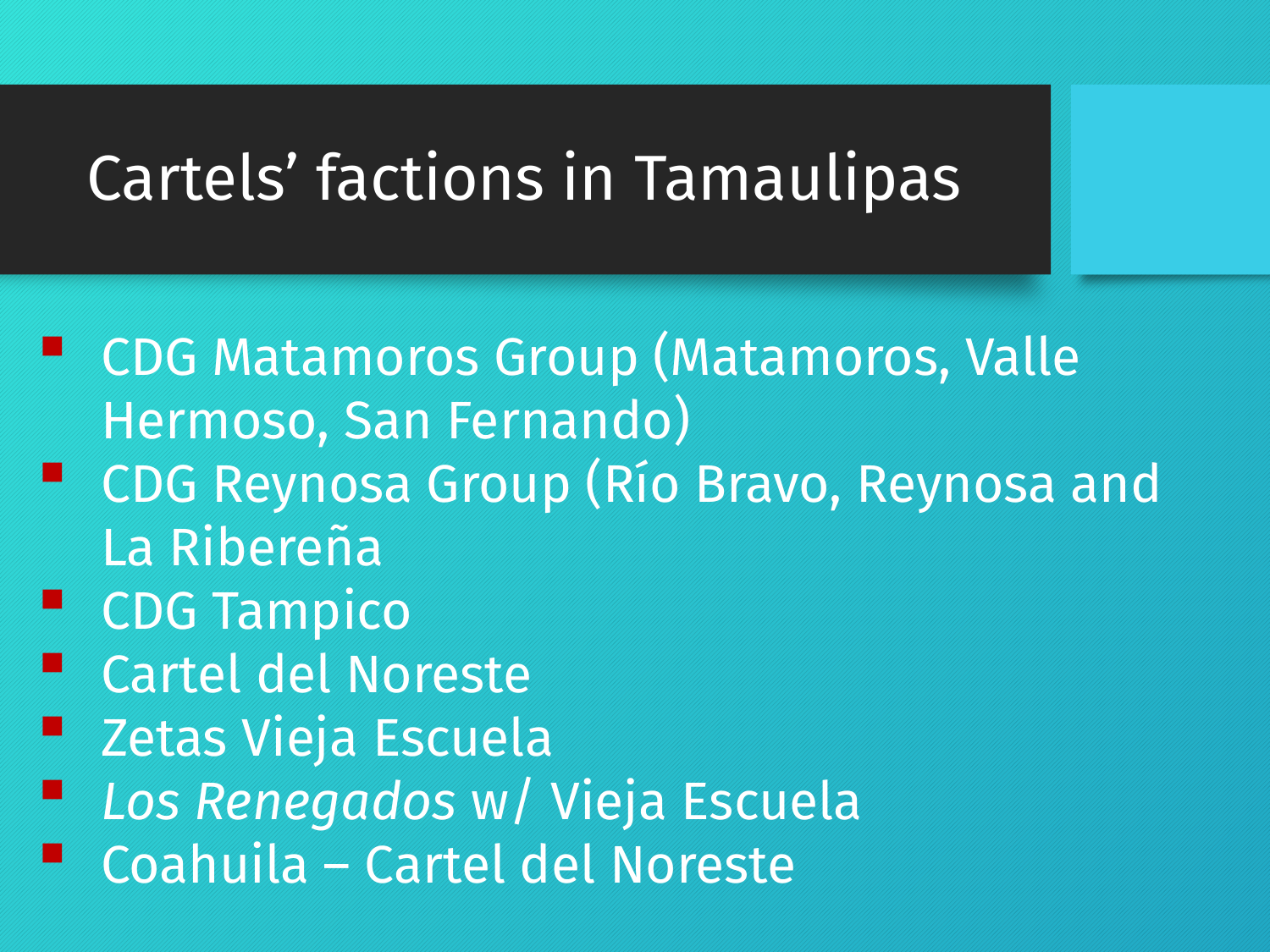

# Cartels’ factions in Tamaulipas
CDG Matamoros Group (Matamoros, Valle Hermoso, San Fernando)
CDG Reynosa Group (Río Bravo, Reynosa and La Ribereña
CDG Tampico
Cartel del Noreste
Zetas Vieja Escuela
Los Renegados w/ Vieja Escuela
Coahuila – Cartel del Noreste